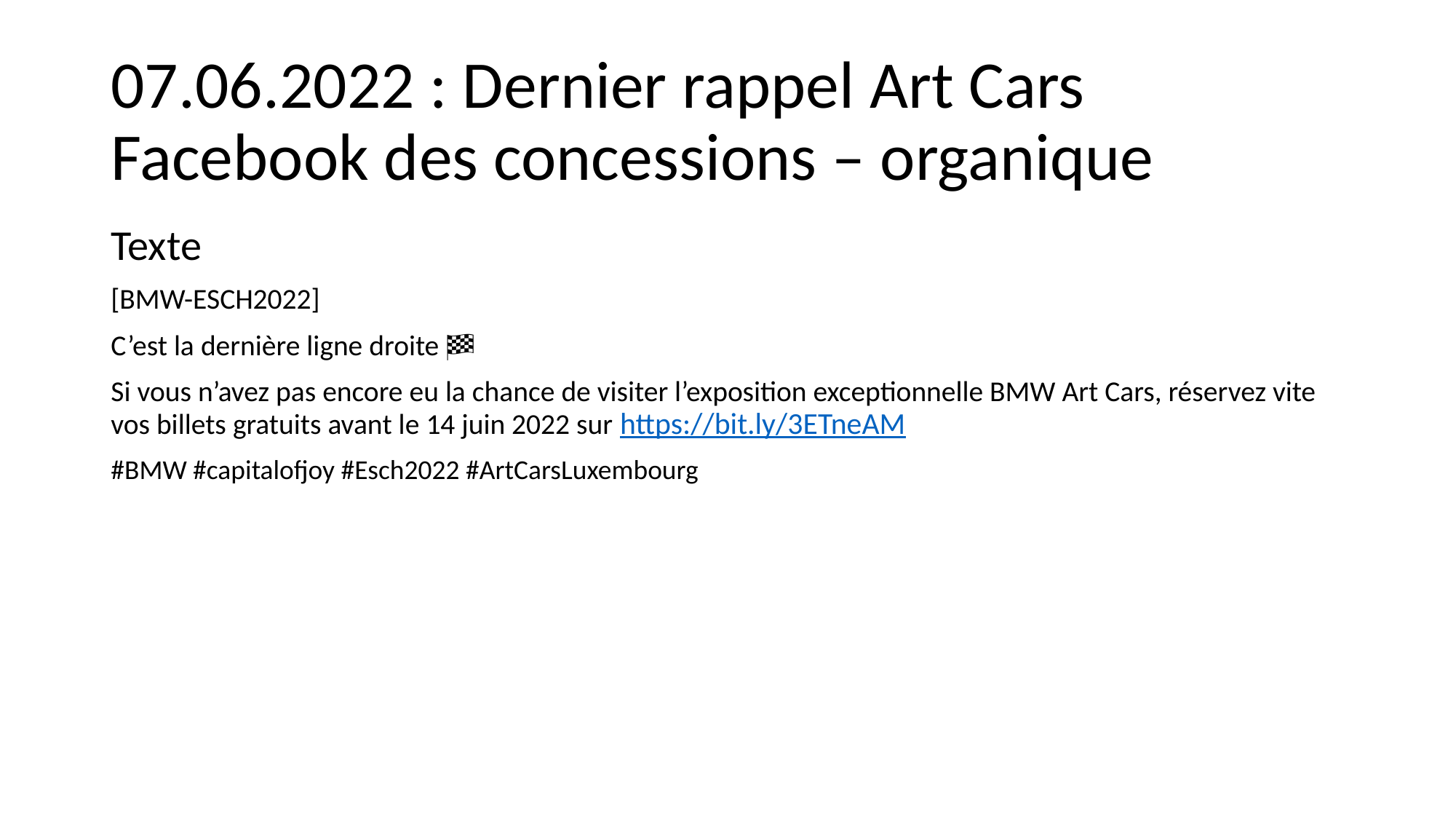

# 07.06.2022 : Dernier rappel Art Cars Facebook des concessions – organique
Texte
[BMW-ESCH2022]
C’est la dernière ligne droite 🏁
Si vous n’avez pas encore eu la chance de visiter l’exposition exceptionnelle BMW Art Cars, réservez vite vos billets gratuits avant le 14 juin 2022 sur https://bit.ly/3ETneAM
#BMW #capitalofjoy #Esch2022 #ArtCarsLuxembourg